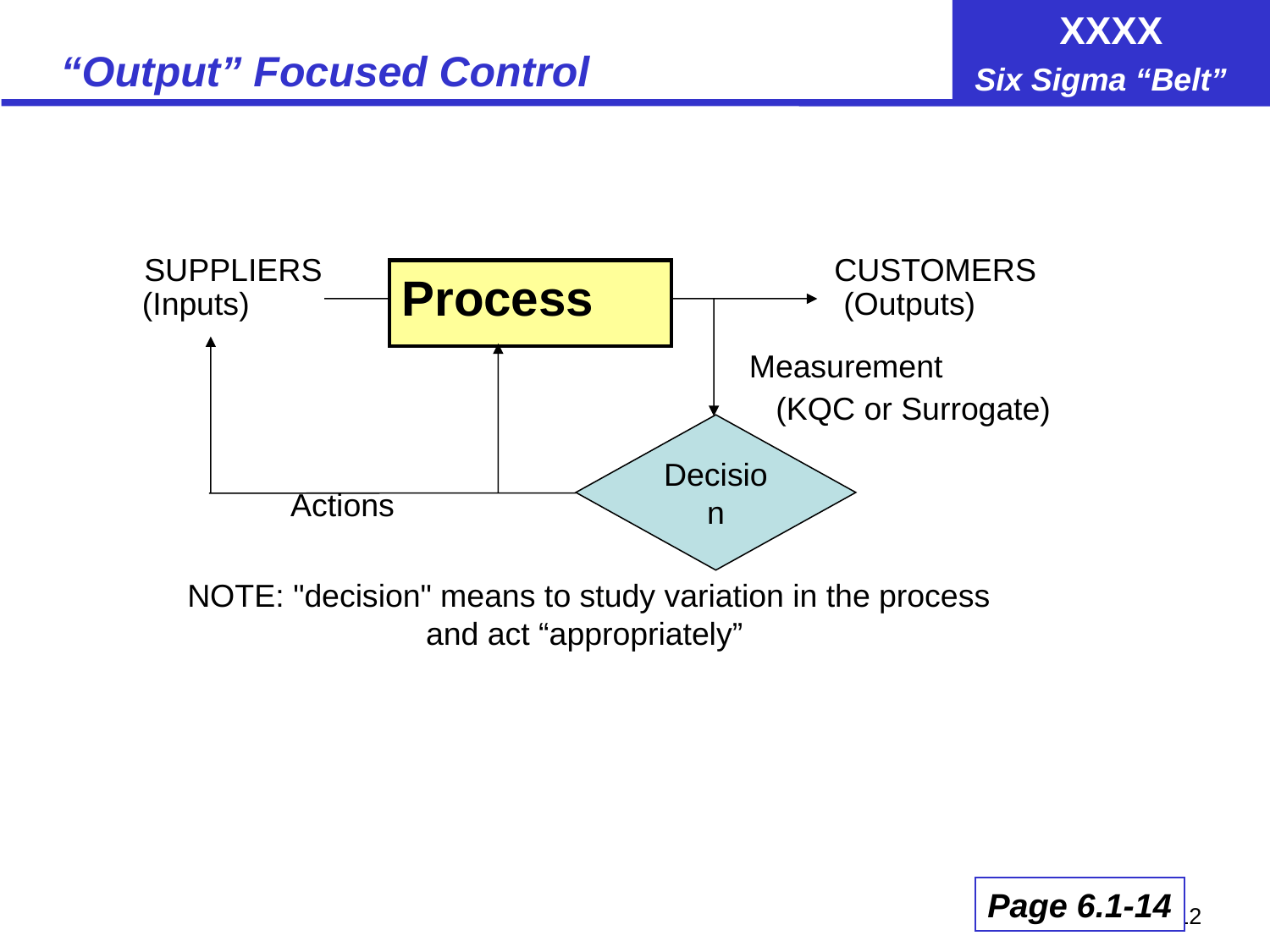

# “Output” Focused Control

SUPPLIERS

CUSTOMERS

Process

(Inputs)

(Outputs)

Measurement

(KQC or Surrogate)

Decision

Actions

NOTE: "decision" means to study variation in the process and act “appropriately”

Page 6.1-14